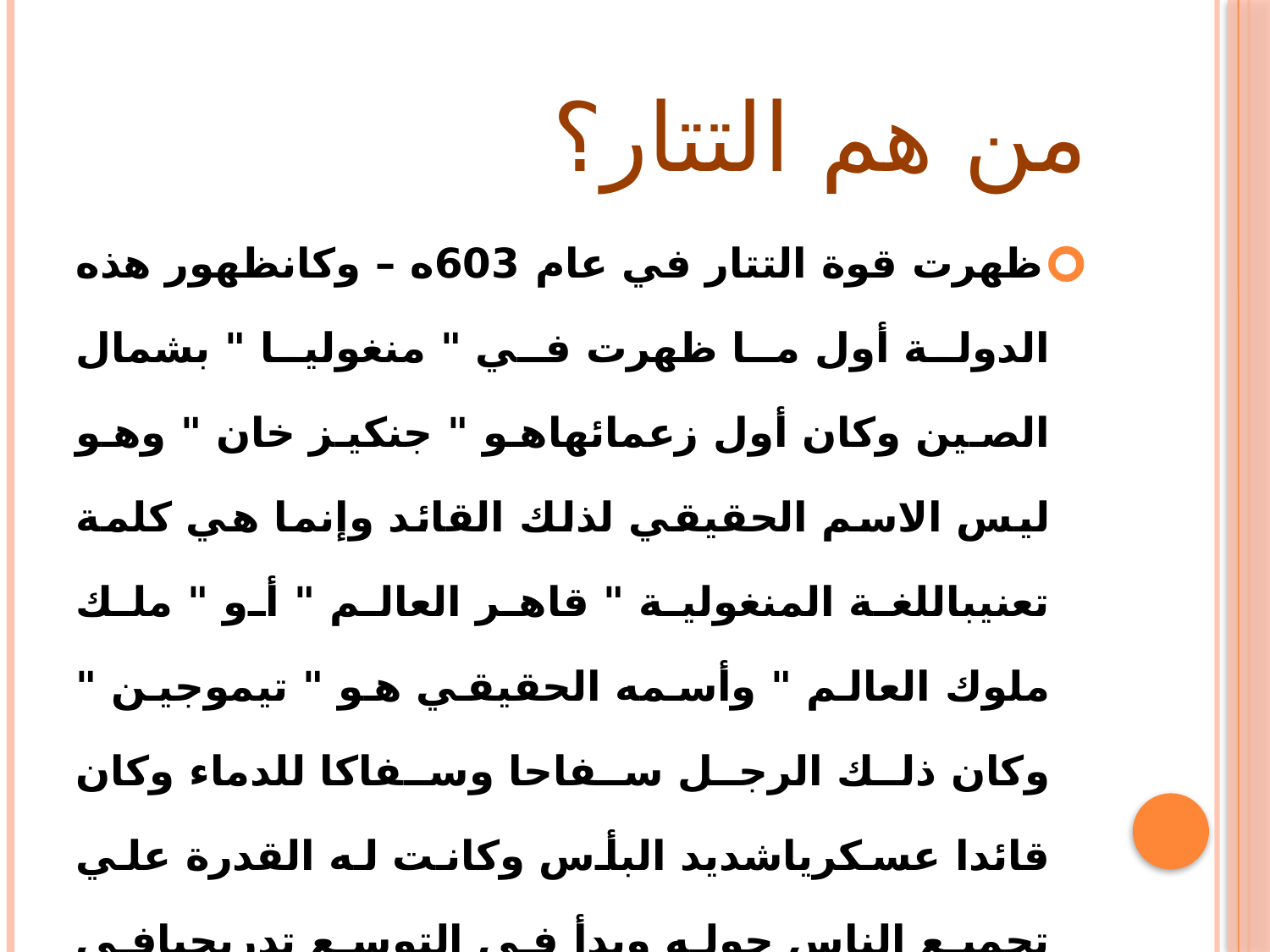

# من هم التتار؟
ظهرت قوة التتار في عام 603ه – وكانظهور هذه الدولة أول ما ظهرت في " منغوليا " بشمال الصين وكان أول زعمائهاهو " جنكيز خان " وهو ليس الاسم الحقيقي لذلك القائد وإنما هي كلمة تعنيباللغة المنغولية " قاهر العالم " أو " ملك ملوك العالم " وأسمه الحقيقي هو " تيموجين " وكان ذلك الرجل سفاحا وسفاكا للدماء وكان قائدا عسكرياشديد البأس وكانت له القدرة علي تجميع الناس حوله وبدأ في التوسع تدريجيافي المناطق المحيطة به وسرعان ماأتسعت مملكته حتى بلغت حدودها من كورياشرقا إلى حدود الدولة الخوارزمية الإسلامية غربا ومن سهول سيبريا شمالاإلي بحر الصين جنوبا وفي سنوات قليلة أصبح يضم في طياته دولة الصينبكاملها ( 9مليون كيلومتر مربع ) -منغوليا – فيتنام – كوريا – كمبوديا –تايلاند – أجزاء من سيبريا .